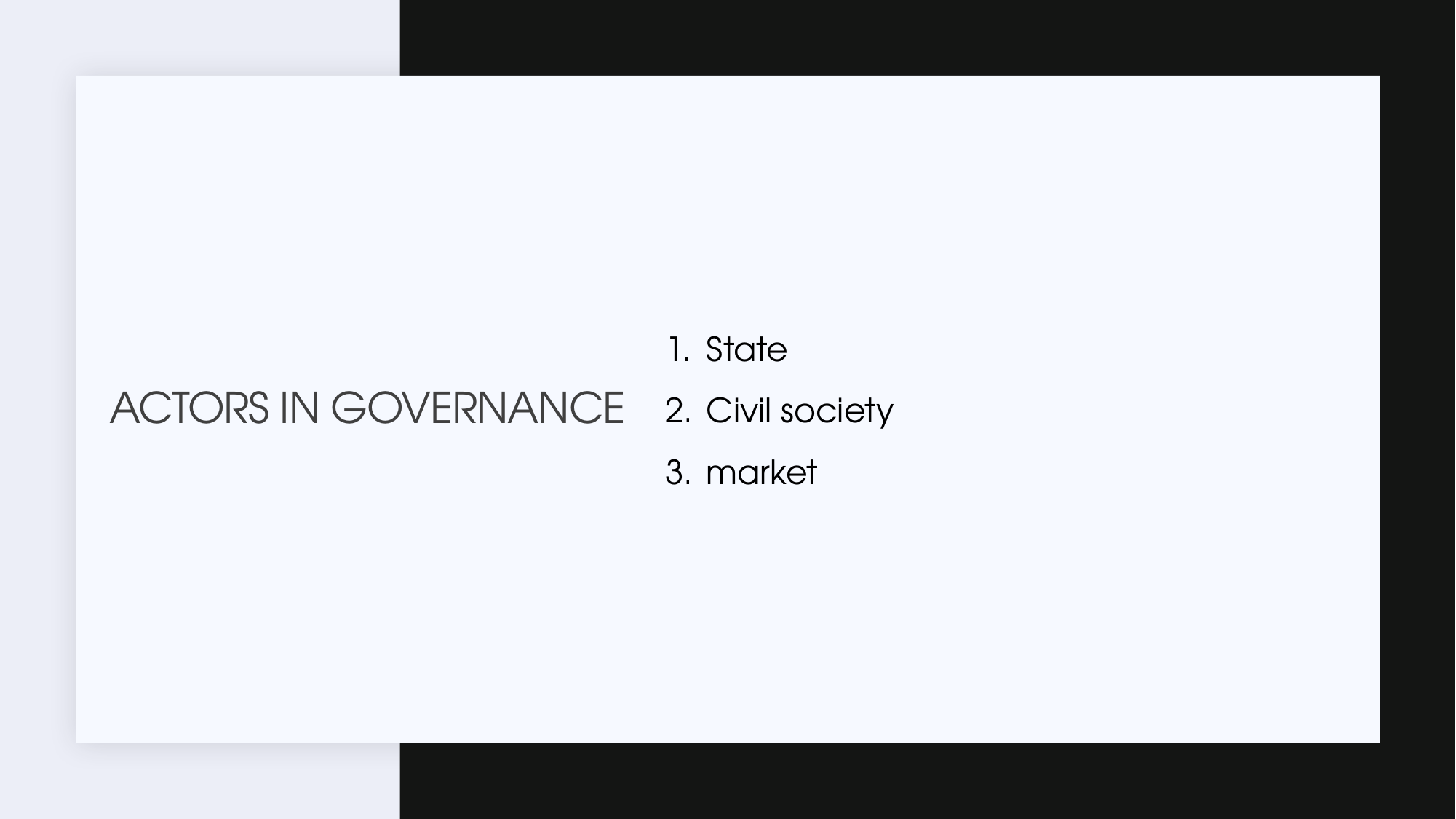

State
Civil society
market
# Actors in governance